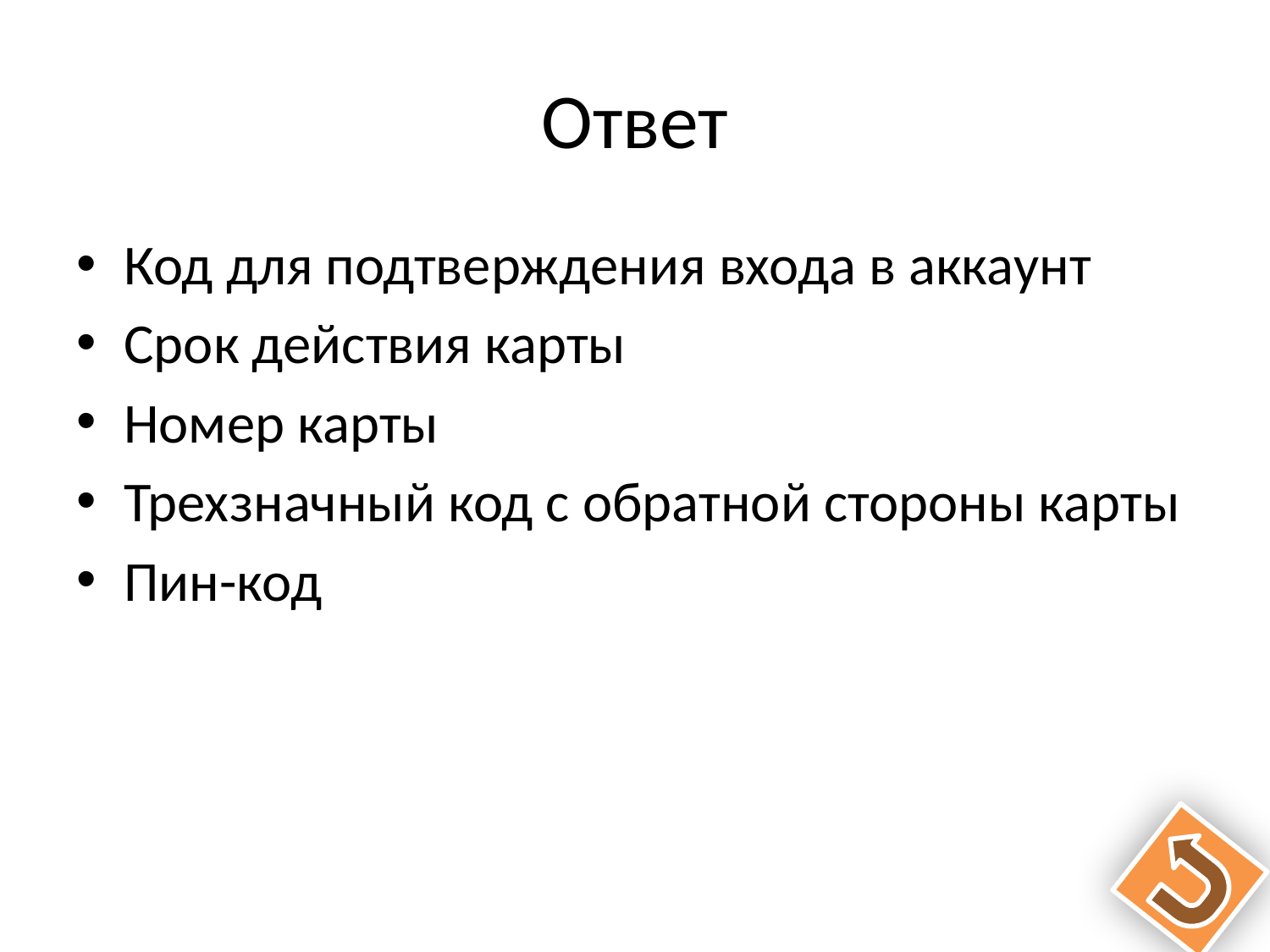

# Ответ
Код для подтверждения входа в аккаунт
Срок действия карты
Номер карты
Трехзначный код с обратной стороны карты
Пин-код